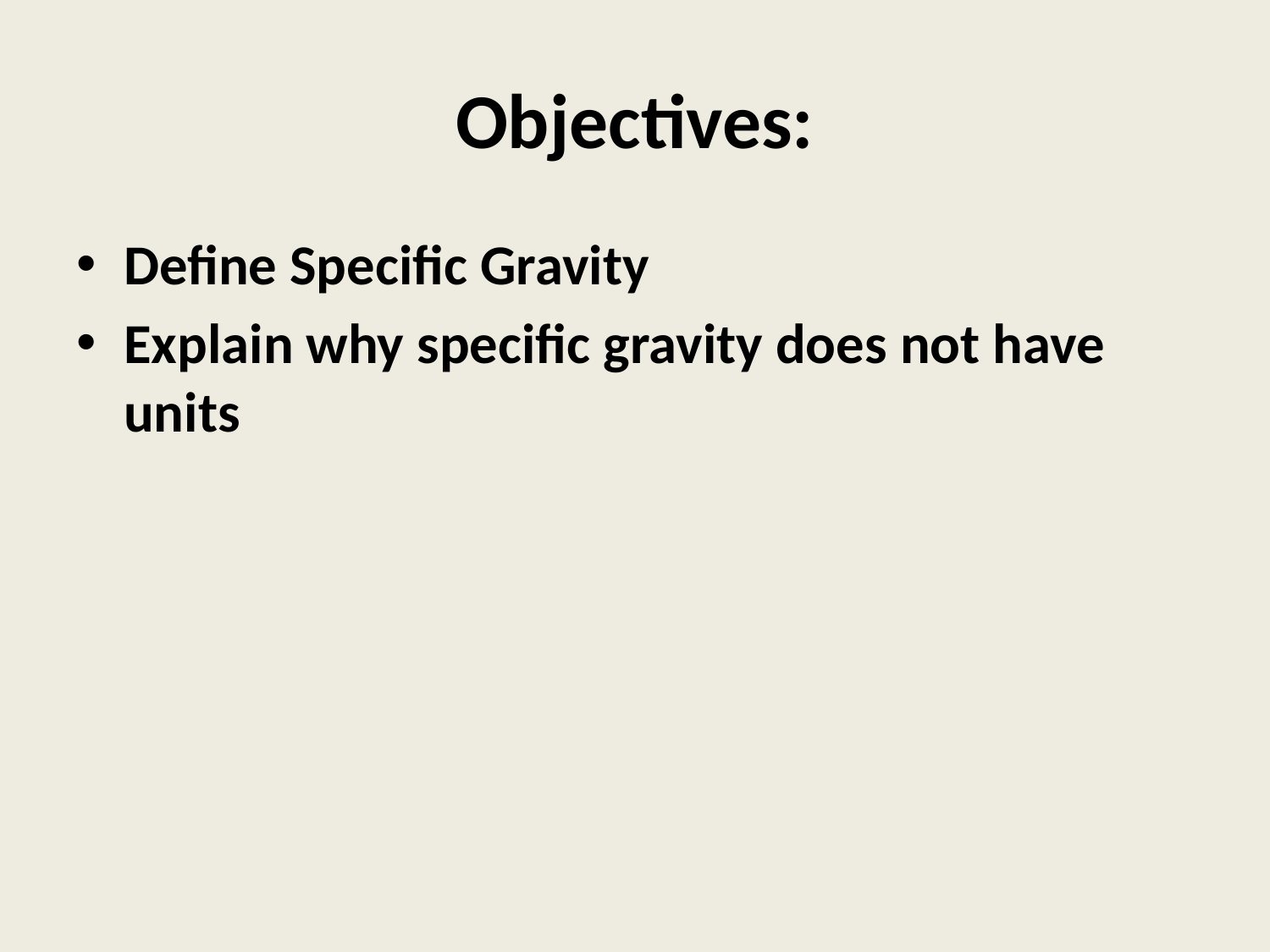

# Objectives:
Define Specific Gravity
Explain why specific gravity does not have units